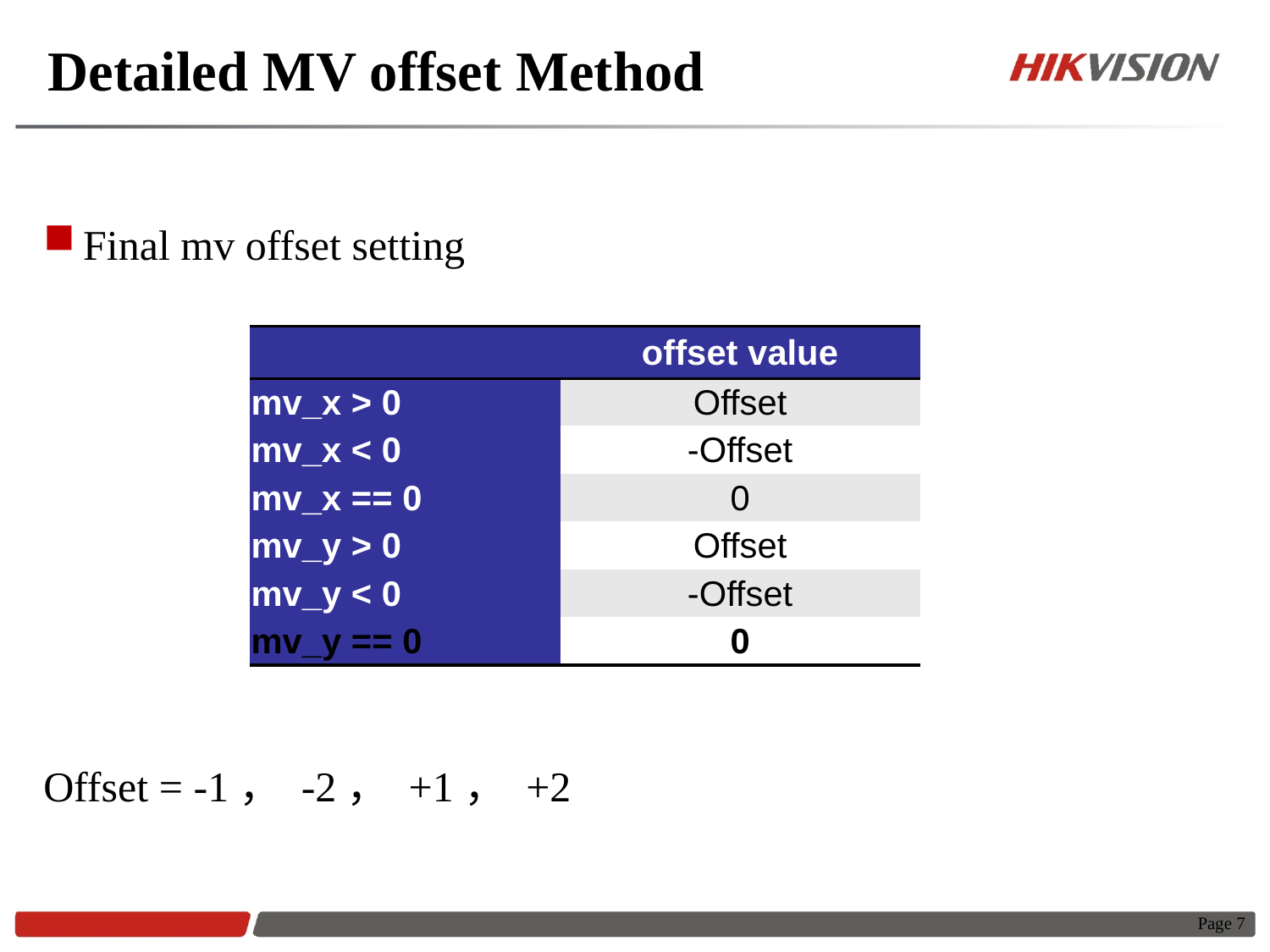

# Detailed MV offset Method

Final mv offset setting

Offset = -1， -2， +1， +2

|  | offset value |
| --- | --- |
| mv\_x > 0 | Offset |
| mv\_x < 0 | -Offset |
| mv\_x == 0 | 0 |
| mv\_y > 0 | Offset |
| mv\_y < 0 | -Offset |
| mv\_y == 0 | 0 |
Page 7